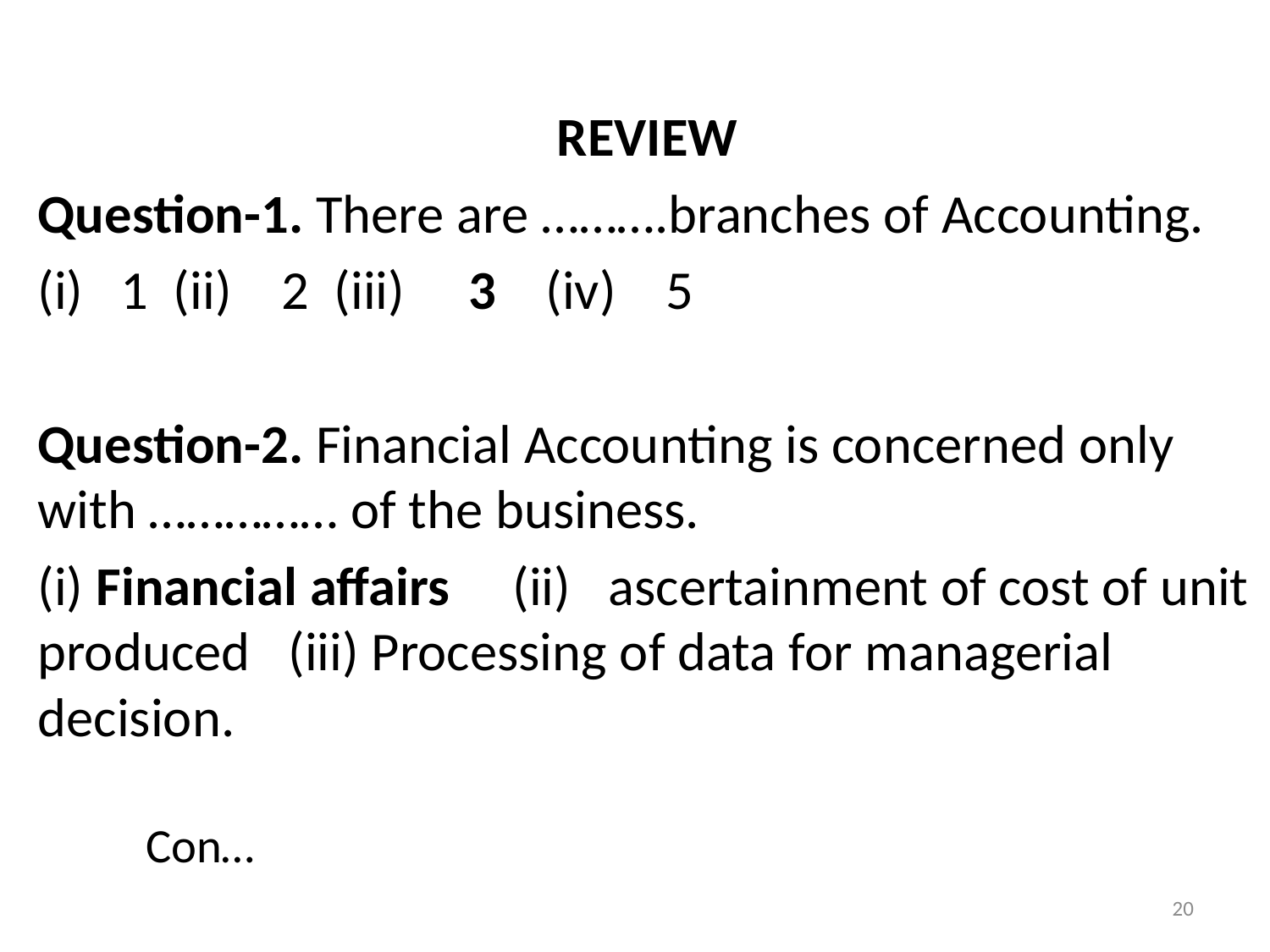

REVIEW
	Question-1. There are ……….branches of Accounting.
	(i)   1  (ii)    2  (iii)     3    (iv)    5

	Question-2. Financial Accounting is concerned only with …………… of the business.
	(i) Financial affairs     (ii)   ascertainment of cost of unit produced   (iii) Processing of data for managerial decision.
                                                                                                                      								          Con…
20